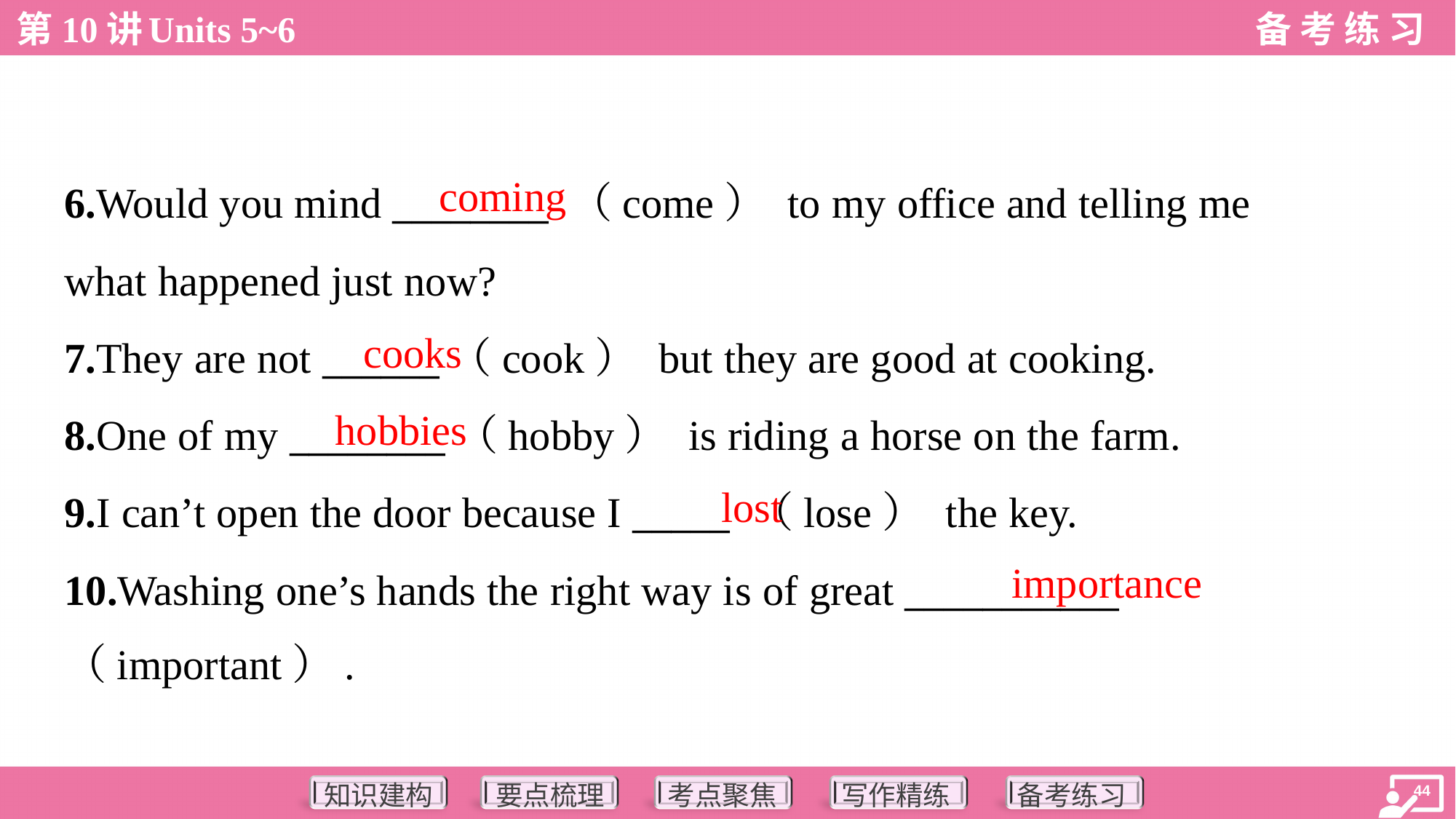

coming
6.Would you mind ________ （come） to my office and telling me
what happened just now?
7.They are not ______（cook） but they are good at cooking.
8.One of my ________（hobby） is riding a horse on the farm.
9.I can’t open the door because I _____ （lose） the key.
10.Washing one’s hands the right way is of great ___________
（important）.
cooks
hobbies
lost
importance